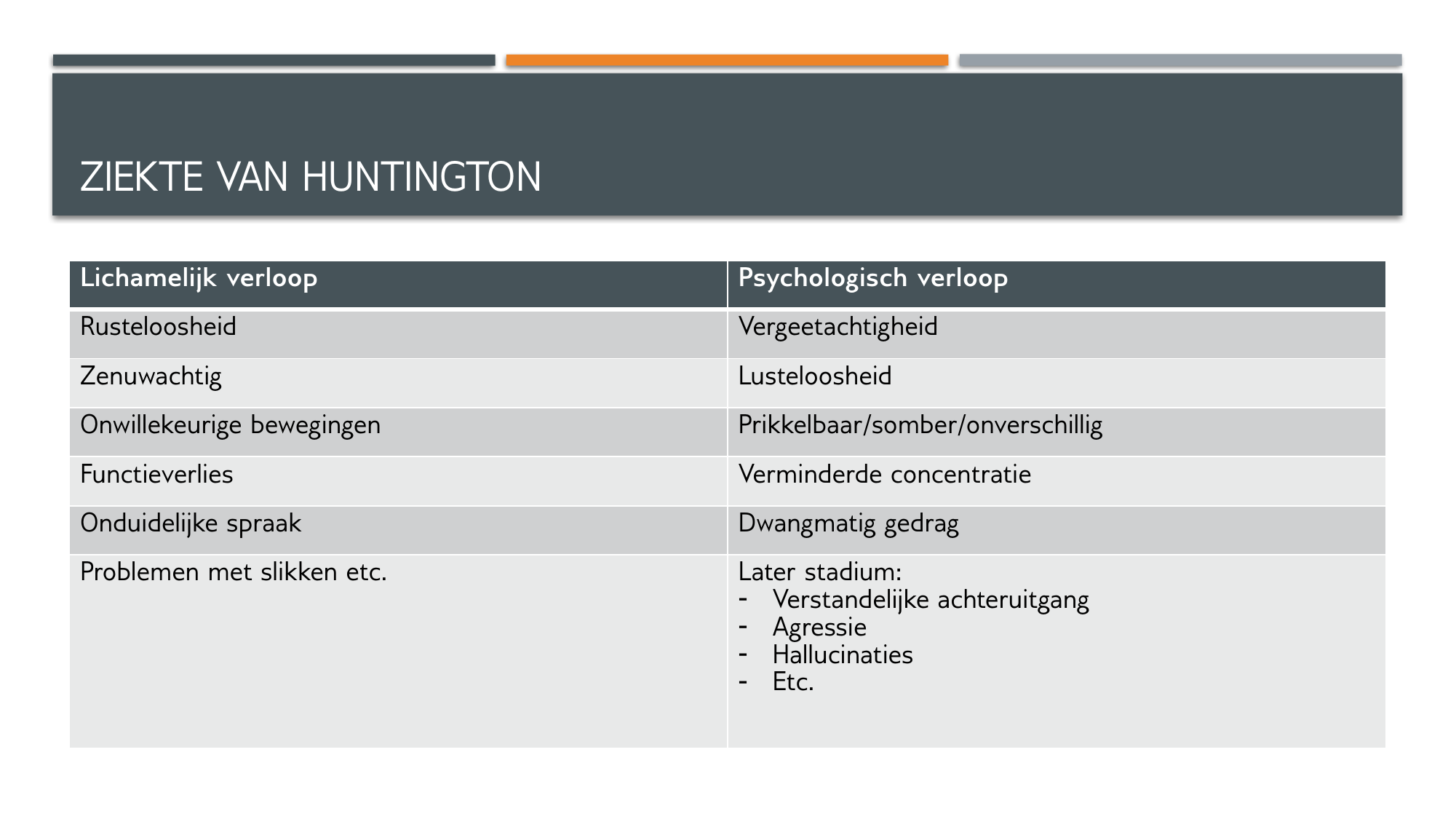

# Ziekte van huntington
| Lichamelijk verloop | Psychologisch verloop |
| --- | --- |
| Rusteloosheid | Vergeetachtigheid |
| Zenuwachtig | Lusteloosheid |
| Onwillekeurige bewegingen | Prikkelbaar/somber/onverschillig |
| Functieverlies | Verminderde concentratie |
| Onduidelijke spraak | Dwangmatig gedrag |
| Problemen met slikken etc. | Later stadium: Verstandelijke achteruitgang Agressie Hallucinaties Etc. |